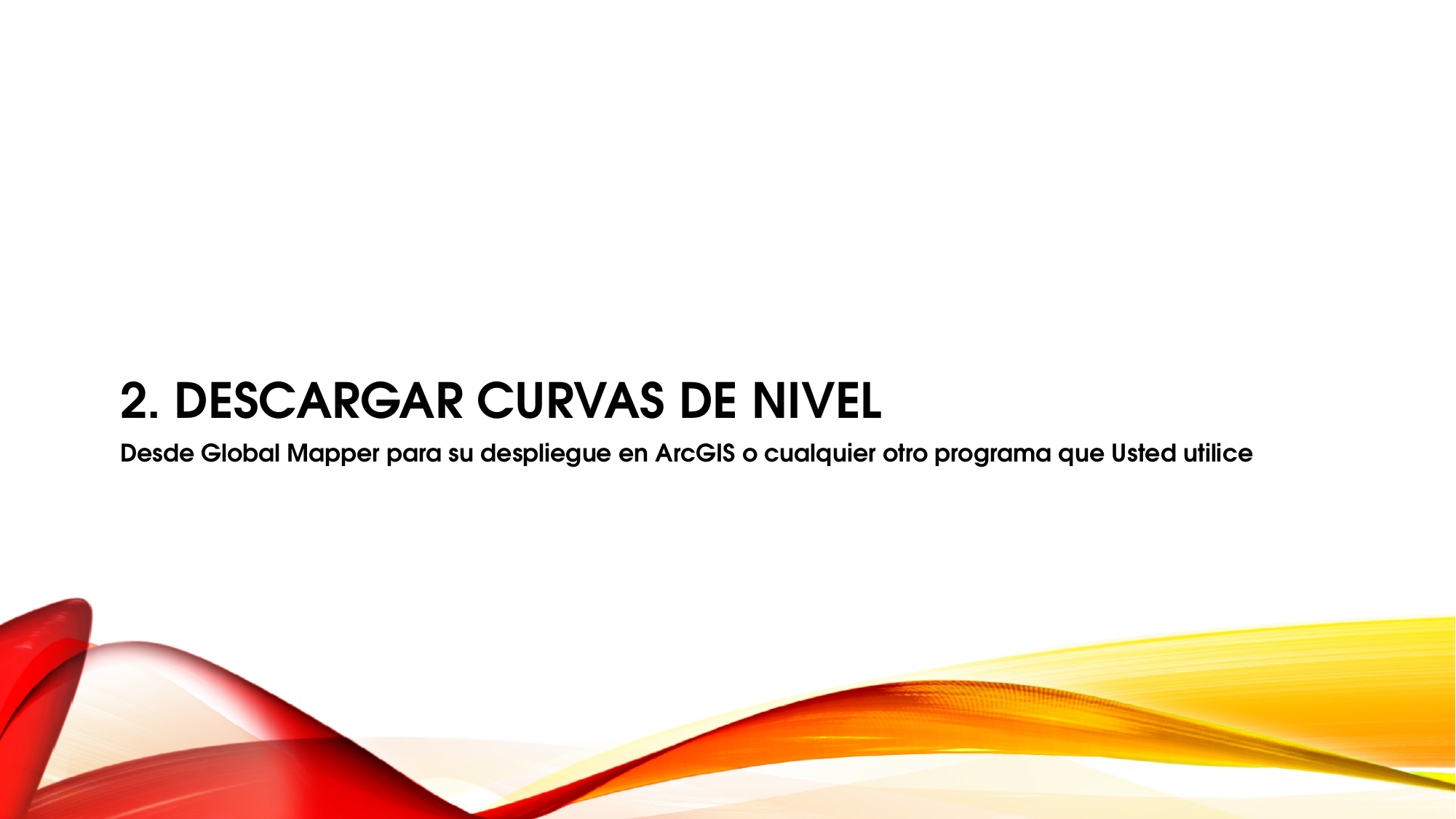

# 2. DESCARGAR CURVAS DE NIVEL
Desde Global Mapper para su despliegue en ArcGIS o cualquier otro programa que Usted utilice